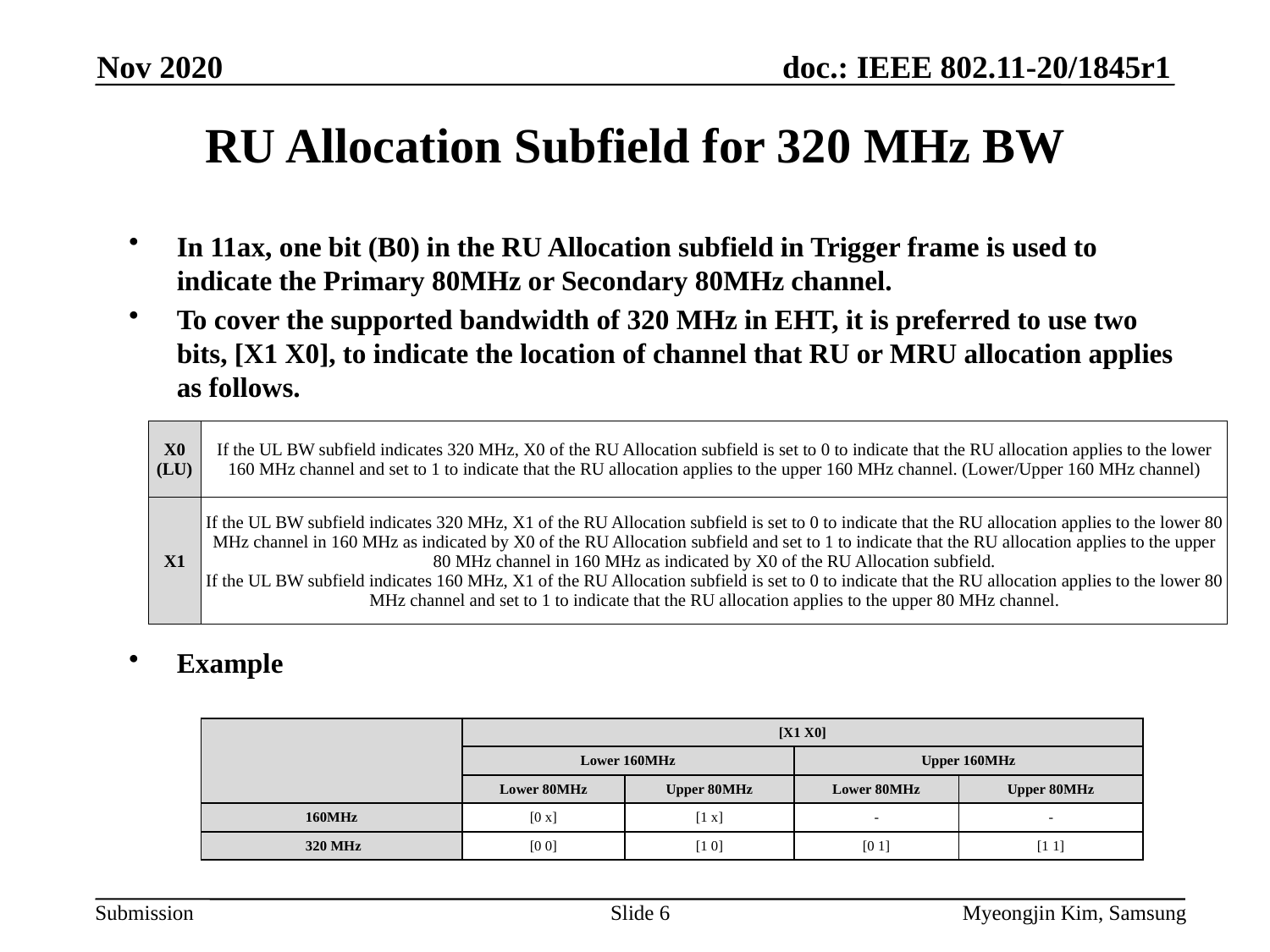

Nov 2020
# RU Allocation Subfield for 320 MHz BW

In 11ax, one bit (B0) in the RU Allocation subfield in Trigger frame is used to indicate the Primary 80MHz or Secondary 80MHz channel.
To cover the supported bandwidth of 320 MHz in EHT, it is preferred to use two bits, [X1 X0], to indicate the location of channel that RU or MRU allocation applies as follows.

Example

| X0 (LU) | If the UL BW subfield indicates 320 MHz, X0 of the RU Allocation subfield is set to 0 to indicate that the RU allocation applies to the lower 160 MHz channel and set to 1 to indicate that the RU allocation applies to the upper 160 MHz channel. (Lower/Upper 160 MHz channel) |
| --- | --- |
| X1 | If the UL BW subfield indicates 320 MHz, X1 of the RU Allocation subfield is set to 0 to indicate that the RU allocation applies to the lower 80 MHz channel in 160 MHz as indicated by X0 of the RU Allocation subfield and set to 1 to indicate that the RU allocation applies to the upper 80 MHz channel in 160 MHz as indicated by X0 of the RU Allocation subfield. If the UL BW subfield indicates 160 MHz, X1 of the RU Allocation subfield is set to 0 to indicate that the RU allocation applies to the lower 80 MHz channel and set to 1 to indicate that the RU allocation applies to the upper 80 MHz channel. |
|  | [X1 X0] |  |  |  |
| --- | --- | --- | --- | --- |
|  | Lower 160MHz |  | Upper 160MHz |  |
|  | Lower 80MHz | Upper 80MHz | Lower 80MHz | Upper 80MHz |
| 160MHz | [0 x] | [1 x] | - | - |
| 320 MHz | [0 0] | [1 0] | [0 1] | [1 1] |
Slide 6
Myeongjin Kim, Samsung